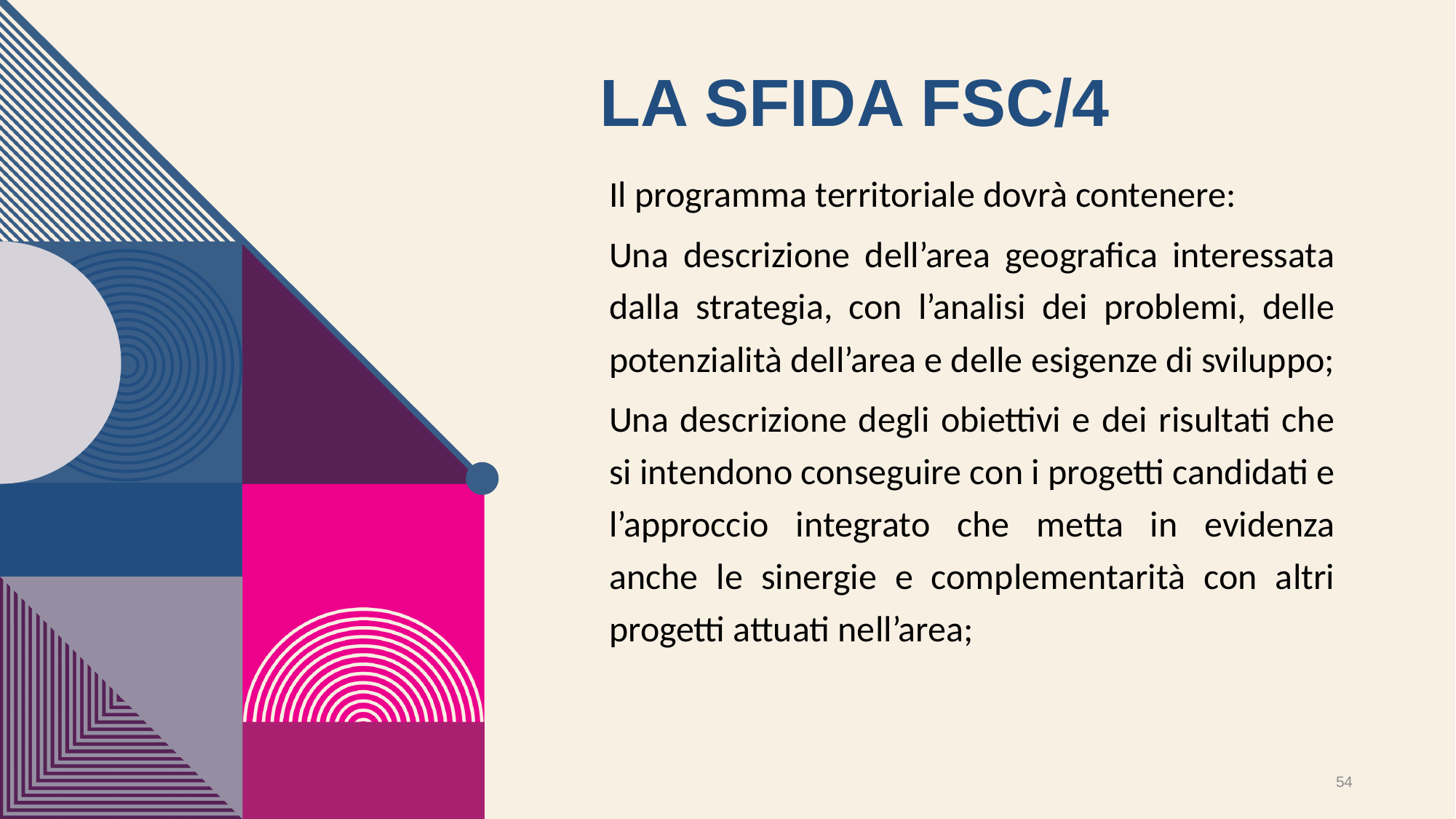

# La sfida fsc/4
Il programma territoriale dovrà contenere:
Una descrizione dell’area geografica interessata dalla strategia, con l’analisi dei problemi, delle potenzialità dell’area e delle esigenze di sviluppo;
Una descrizione degli obiettivi e dei risultati che si intendono conseguire con i progetti candidati e l’approccio integrato che metta in evidenza anche le sinergie e complementarità con altri progetti attuati nell’area;

54